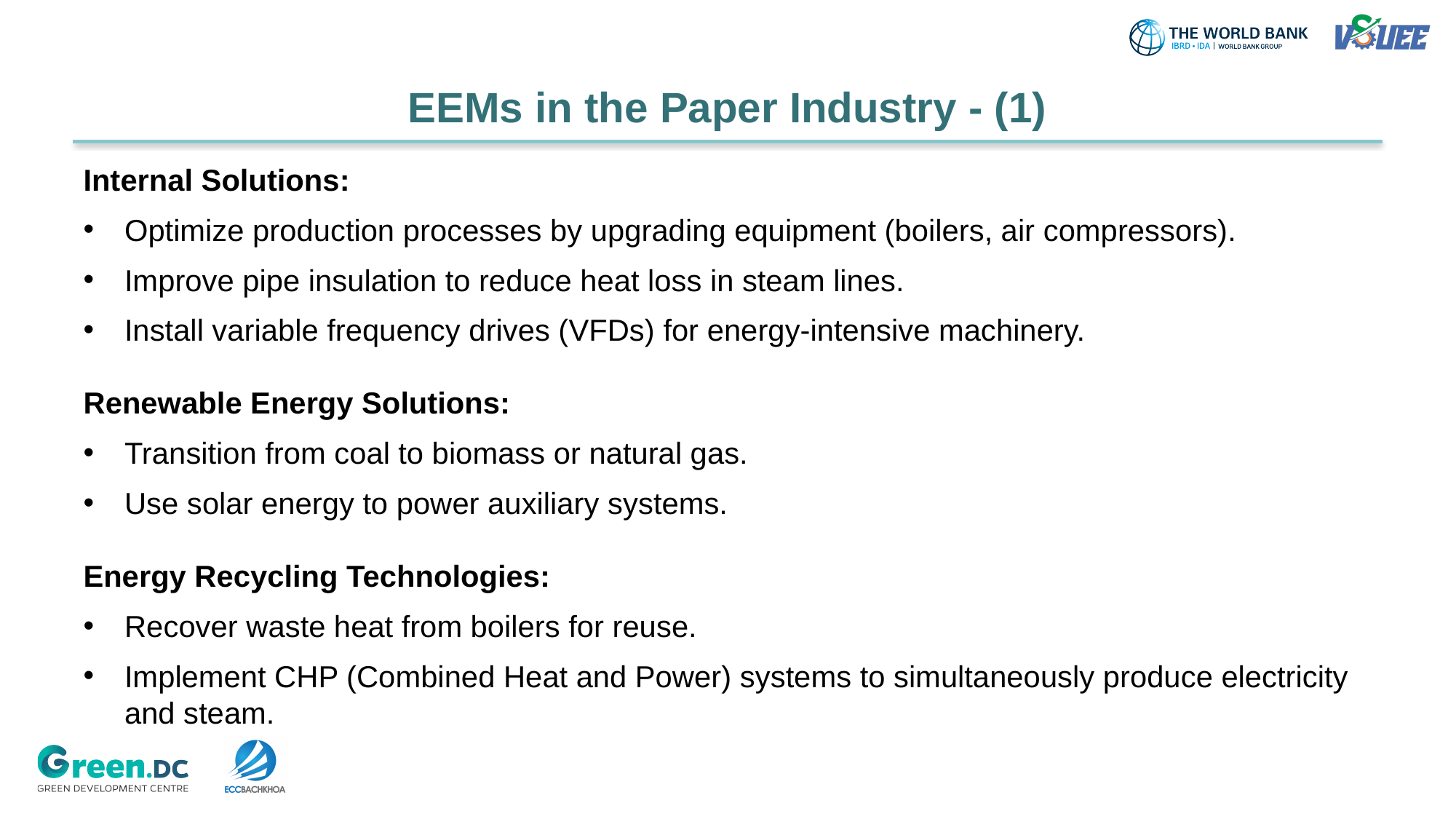

# EEMs in the Paper Industry - (1)
Internal Solutions:
Optimize production processes by upgrading equipment (boilers, air compressors).
Improve pipe insulation to reduce heat loss in steam lines.
Install variable frequency drives (VFDs) for energy-intensive machinery.

Renewable Energy Solutions:
Transition from coal to biomass or natural gas.
Use solar energy to power auxiliary systems.

Energy Recycling Technologies:
Recover waste heat from boilers for reuse.
Implement CHP (Combined Heat and Power) systems to simultaneously produce electricity and steam.